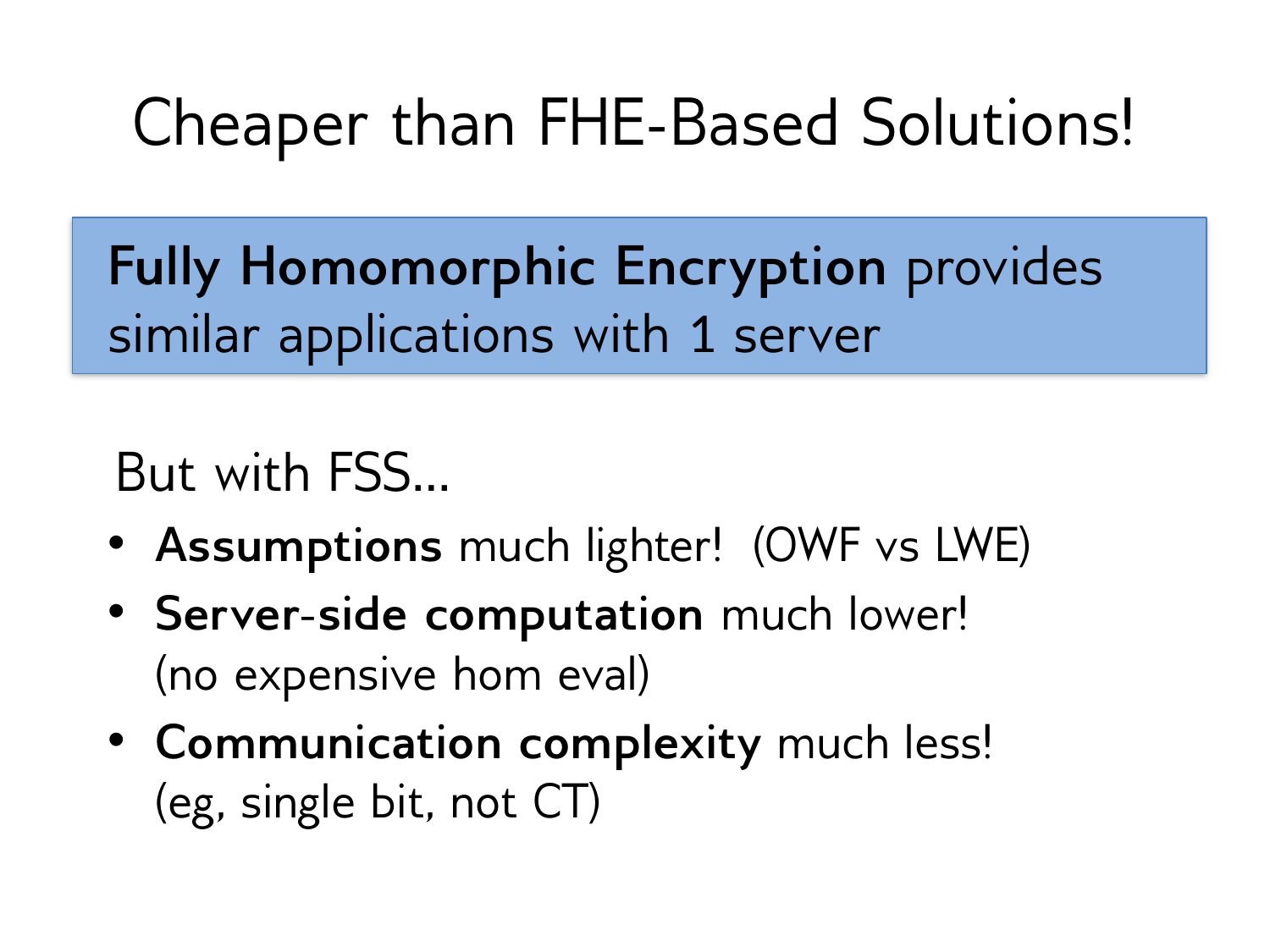

# Cheaper than FHE-Based Solutions!

Fully Homomorphic Encryption provides similar applications with 1 server

But with FSS…
Assumptions much lighter!  (OWF vs LWE)
Server-side computation much lower!
(no expensive hom eval)
Communication complexity much less!
(eg, single bit, not CT)